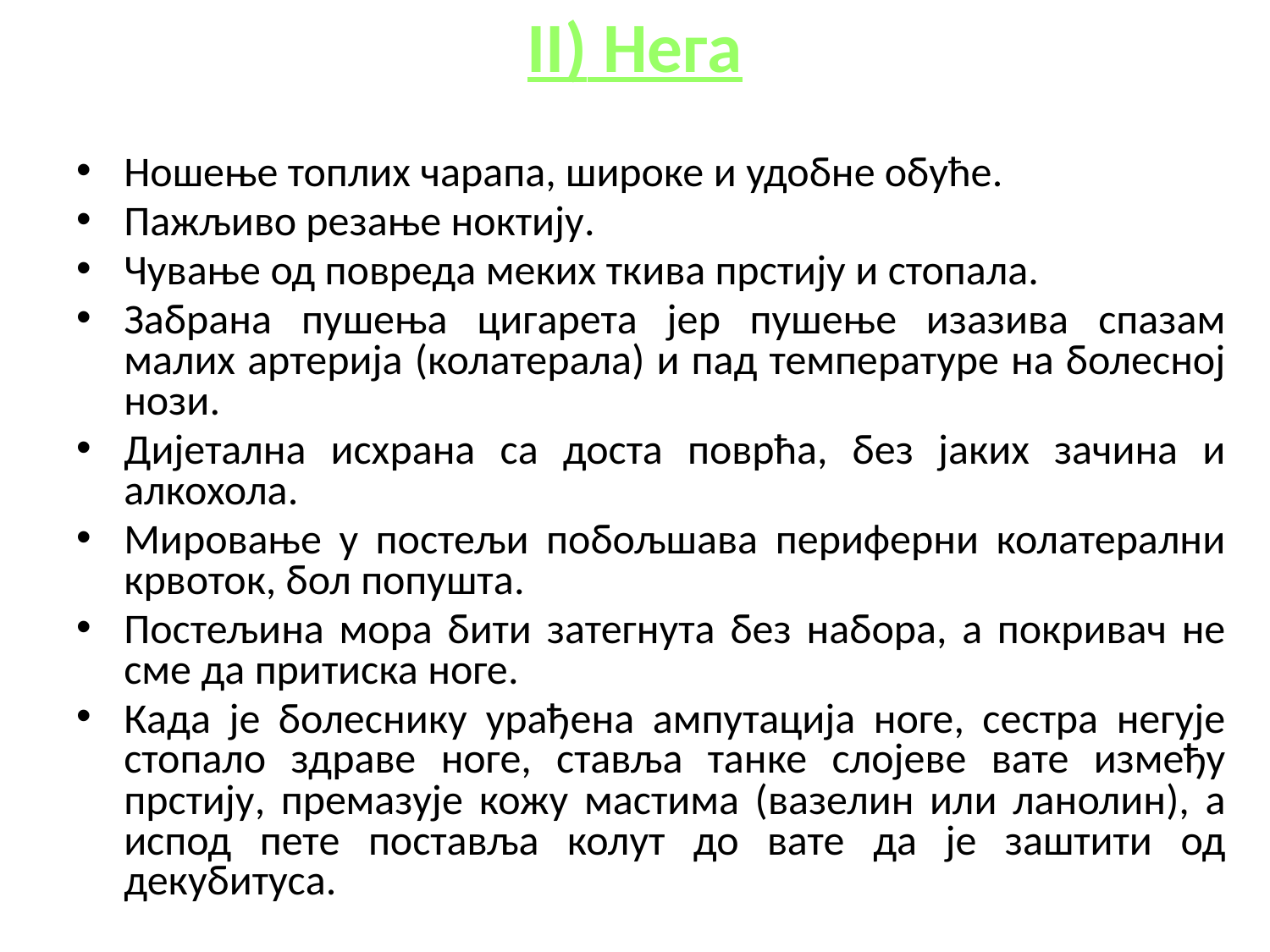

# II) Нега
Ношење топлих чарапа, широке и удобне обуће.
Пажљиво резање ноктију.
Чување од повреда меких ткива прстију и стопала.
Забрана пушења цигарета јер пушење изазива спазам малих артерија (колатерала) и пад температуре на болесној нози.
Дијетална исхрана са доста поврћа, без јаких зачина и алкохола.
Мировање у постељи побољшава периферни колатерални крвоток, бол попушта.
Постељина мора бити затегнута без набора, а покривач не сме да притиска ноге.
Када је болеснику урађена ампутација ноге, сестра негује стопало здраве ноге, ставља танке слојеве вате између прстију, премазује кожу мастима (вазелин или ланолин), а испод пете поставља колут до вате да је заштити од декубитуса.